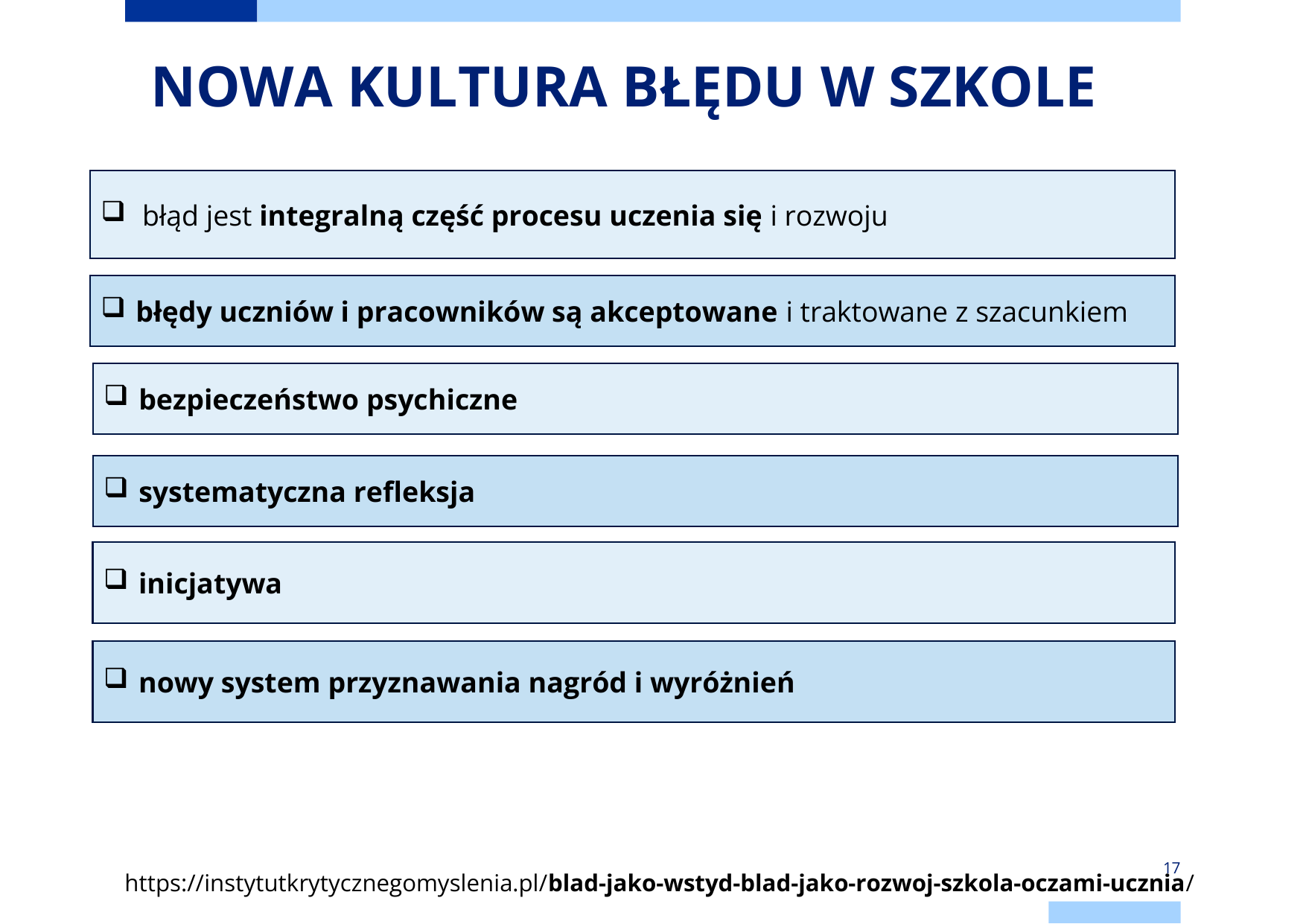

NOWA KULTURA BŁĘDU W SZKOLE

https://instytutkrytycznegomyslenia.pl/blad-jako-wstyd-blad-jako-rozwoj-szkola-oczami-ucznia/
 błąd jest integralną część procesu uczenia się i rozwoju
błędy uczniów i pracowników są akceptowane i traktowane z szacunkiem
bezpieczeństwo psychiczne
systematyczna refleksja
inicjatywa
nowy system przyznawania nagród i wyróżnień
17